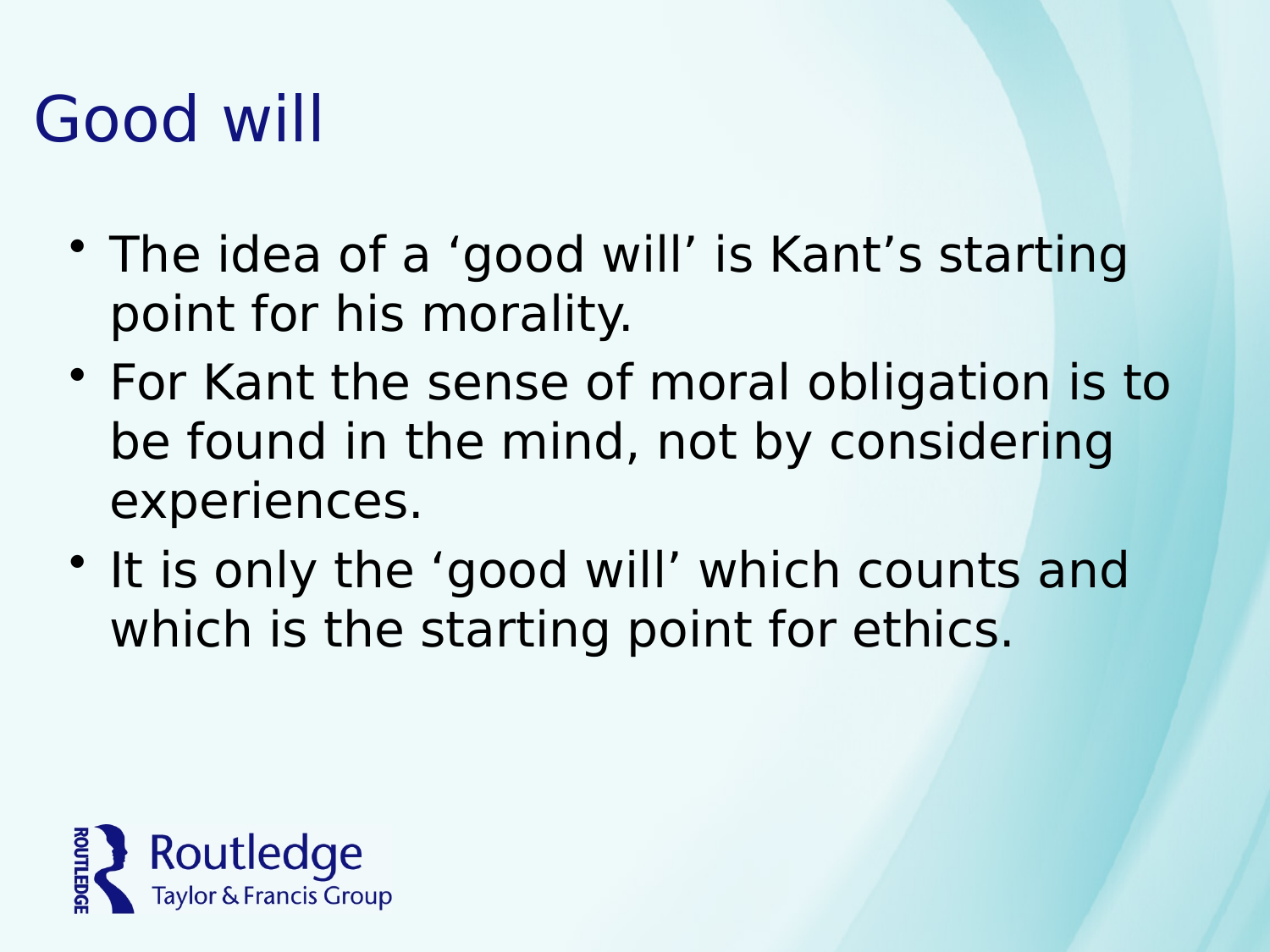

# Good will
The idea of a ‘good will’ is Kant’s starting point for his morality.
For Kant the sense of moral obligation is to be found in the mind, not by considering experiences.
It is only the ‘good will’ which counts and which is the starting point for ethics.